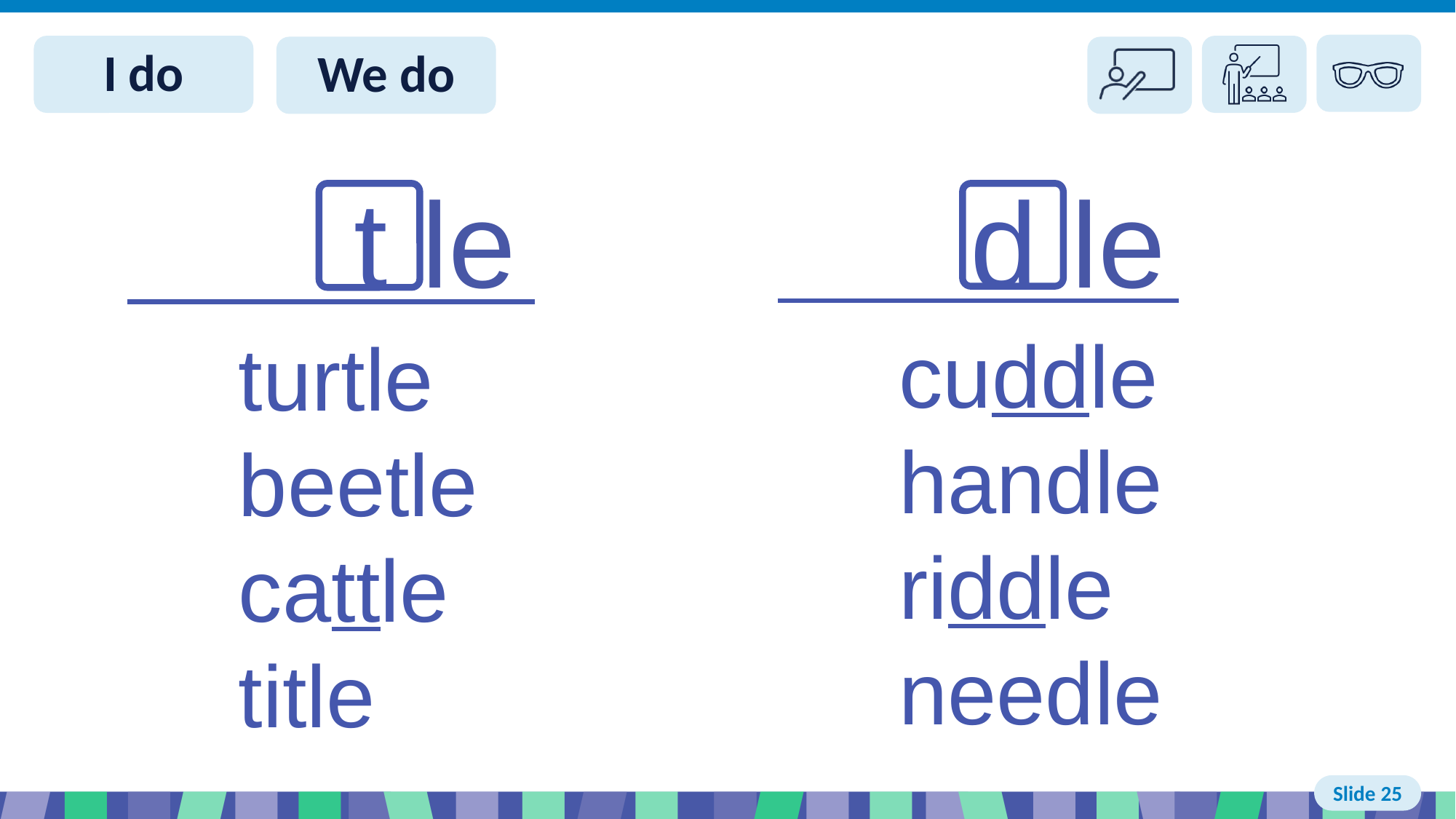

Slide 25 I do We do
  t le

  d le

cuddle
handle
riddle
needle
turtle
beetle
cattle
title